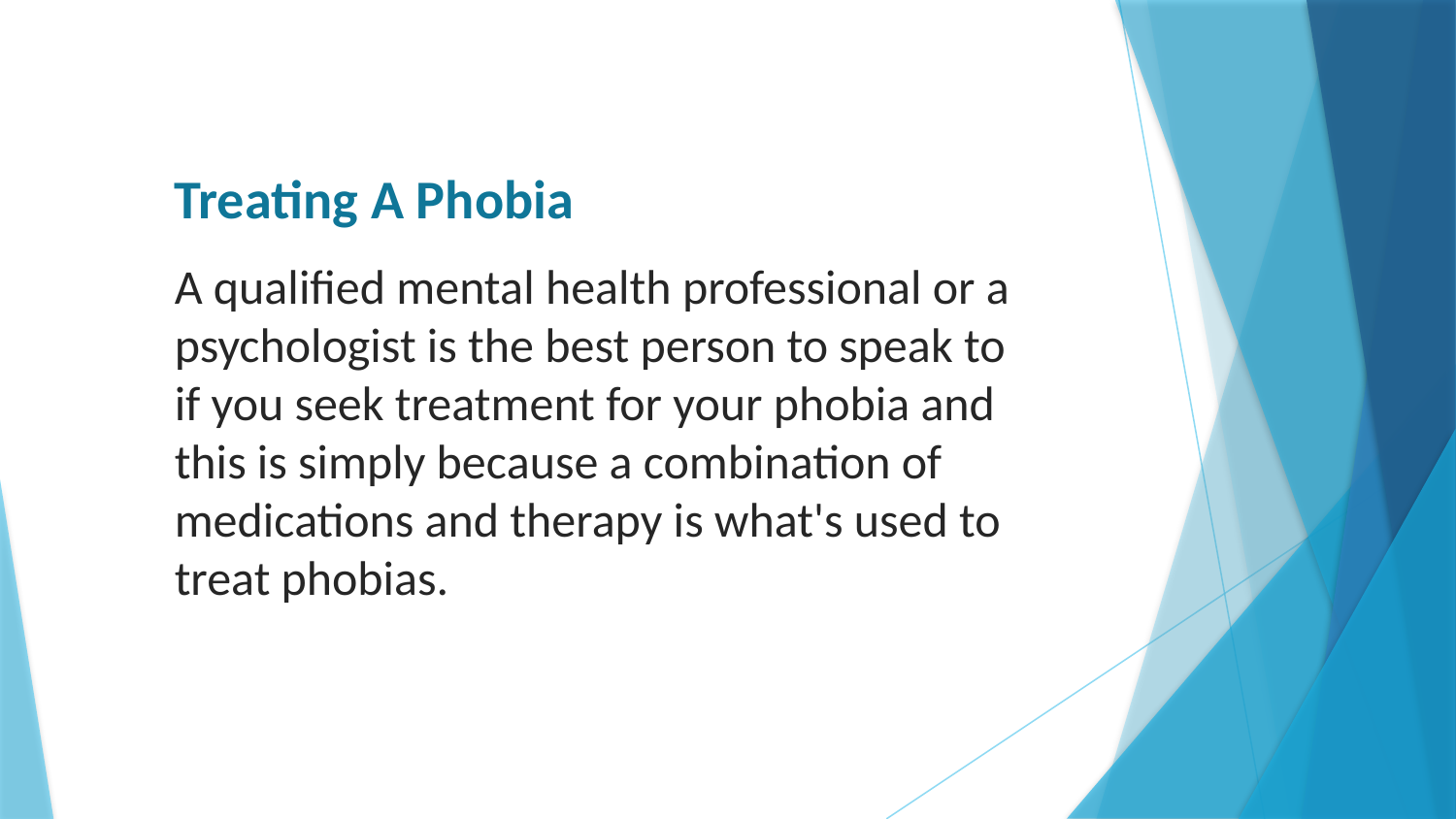

# Treating A Phobia
A qualified mental health professional or a psychologist is the best person to speak to if you seek treatment for your phobia and this is simply because a combination of medications and therapy is what's used to treat phobias.